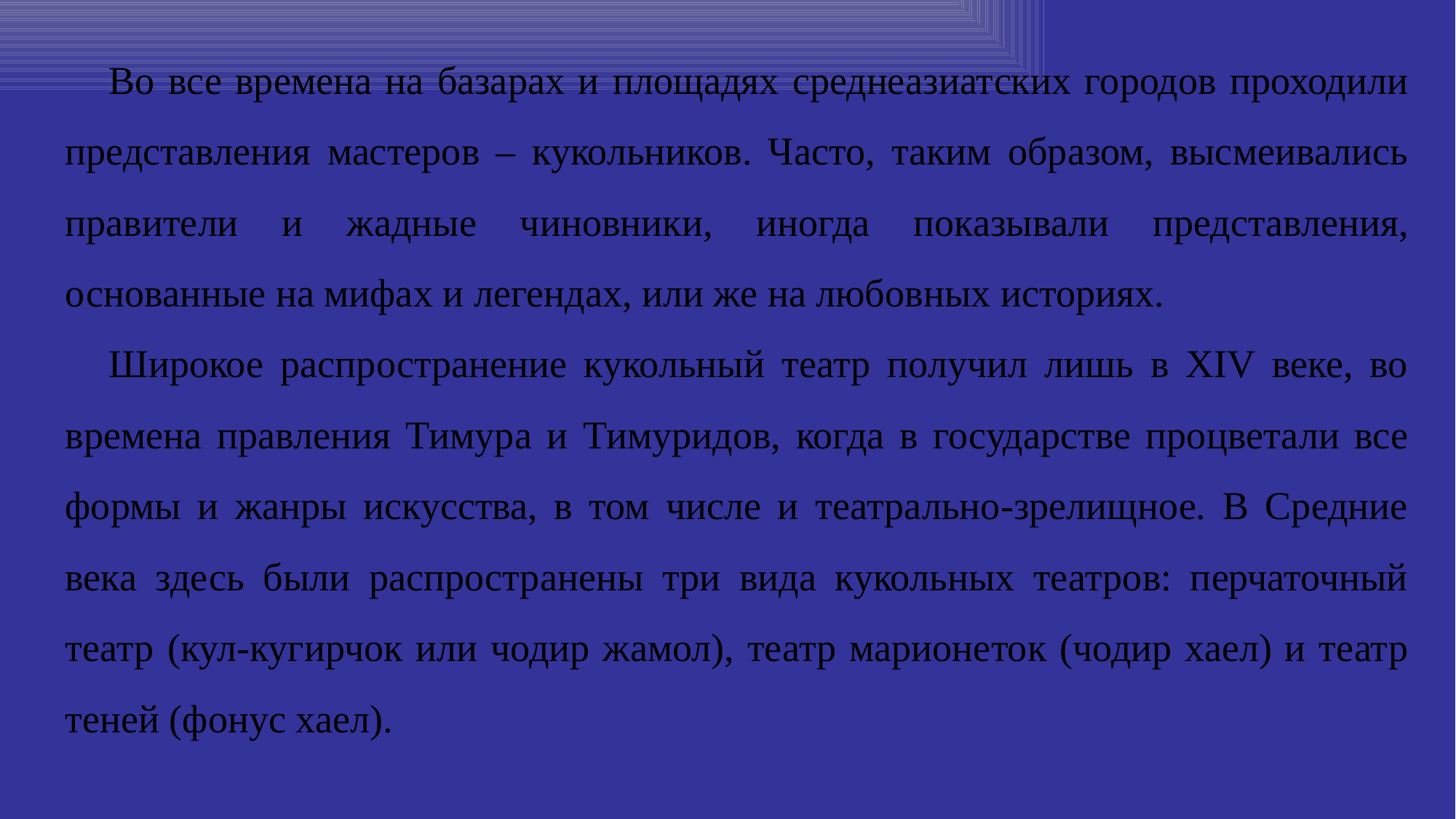

Во все времена на базарах и площадях среднеазиатских городов проходили представления мастеров – кукольников. Часто, таким образом, высмеивались правители и жадные чиновники, иногда показывали представления, основанные на мифах и легендах, или же на любовных историях.
Широкое распространение кукольный театр получил лишь в XIV веке, во времена правления Тимура и Тимуридов, когда в государстве процветали все формы и жанры искусства, в том числе и театрально-зрелищное. В Средние века здесь были распространены три вида кукольных театров: перчаточный театр (кул-кугирчок или чодир жамол), театр марионеток (чодир хаел) и театр теней (фонус хаел).